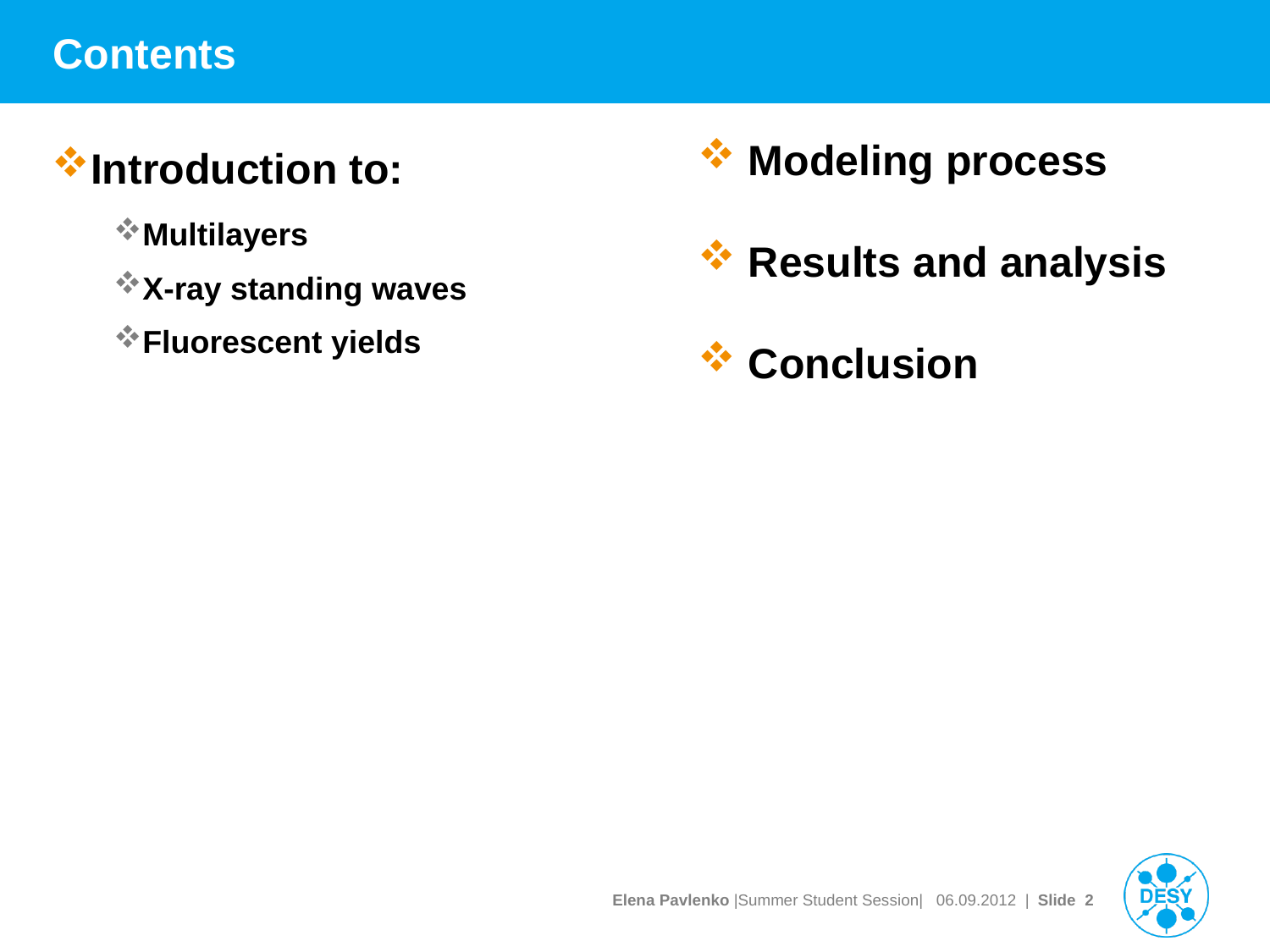

# Contents
 Modeling process

 Results and analysis

 Conclusion

Introduction to:
Multilayers
X-ray standing waves
Fluorescent yields